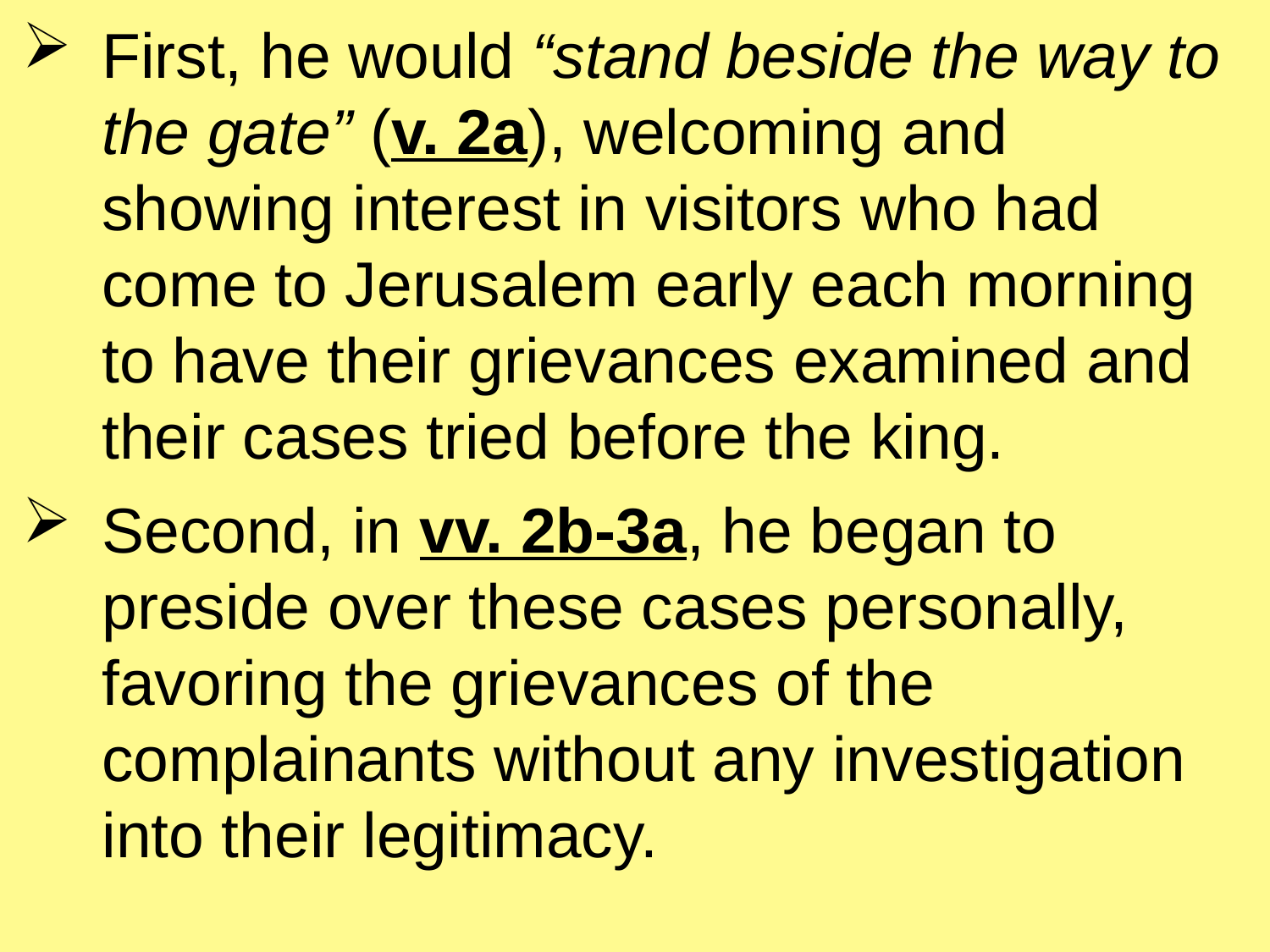

First, he would “stand beside the way to the gate” (v. 2a), welcoming and showing interest in visitors who had come to Jerusalem early each morning to have their grievances examined and their cases tried before the king.
Second, in vv. 2b-3a, he began to preside over these cases personally, favoring the grievances of the complainants without any investigation into their legitimacy.